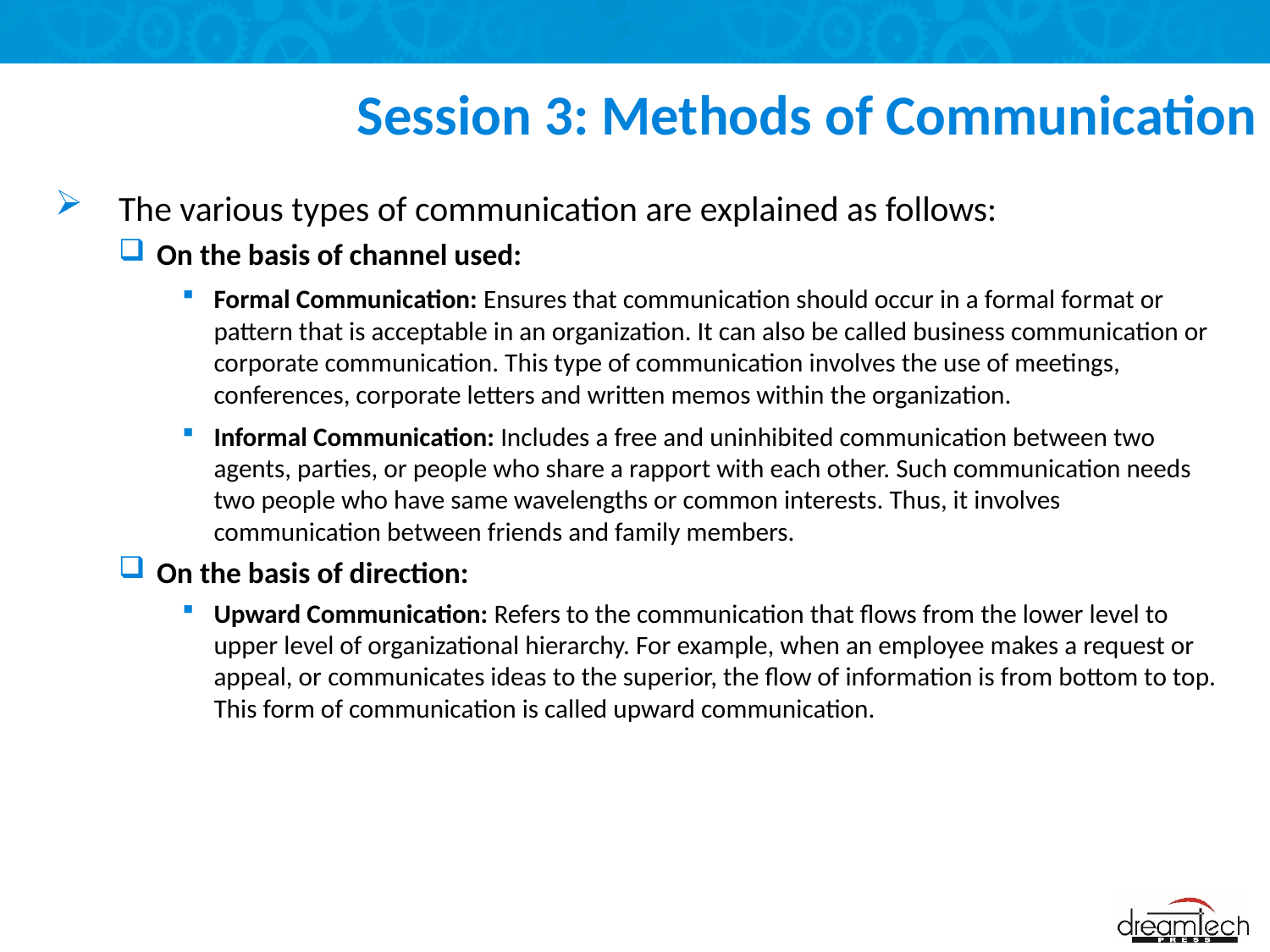

# Session 3: Methods of Communication
The various types of communication are explained as follows:
On the basis of channel used:
Formal Communication: Ensures that communication should occur in a formal format or pattern that is acceptable in an organization. It can also be called business communication or corporate communication. This type of communication involves the use of meetings, conferences, corporate letters and written memos within the organization.
Informal Communication: Includes a free and uninhibited communication between two agents, parties, or people who share a rapport with each other. Such communication needs two people who have same wavelengths or common interests. Thus, it involves communication between friends and family members.
On the basis of direction:
Upward Communication: Refers to the communication that flows from the lower level to upper level of organizational hierarchy. For example, when an employee makes a request or appeal, or communicates ideas to the superior, the flow of information is from bottom to top. This form of communication is called upward communication.